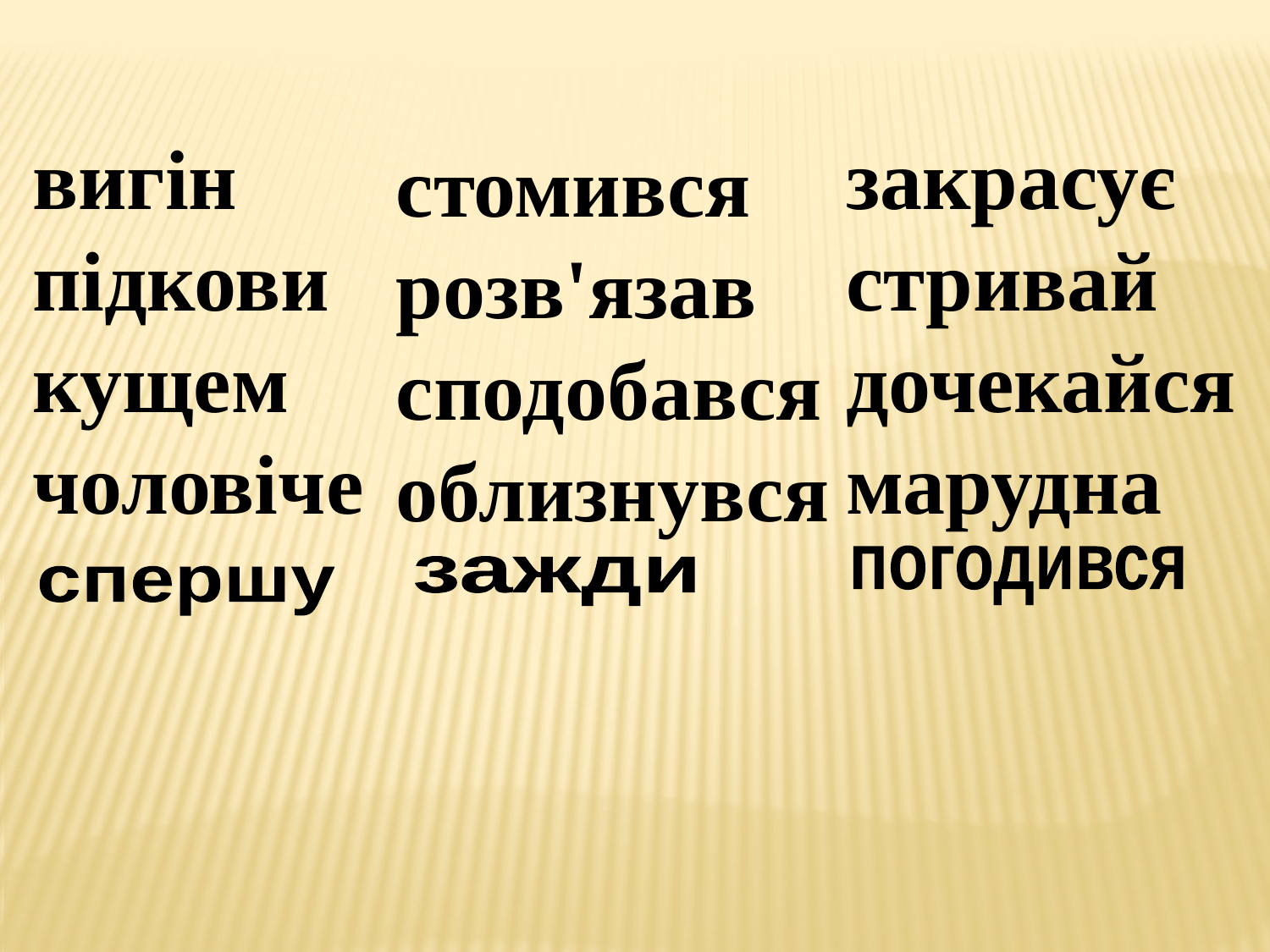

вигін
підкови
кущем
чоловіче

закрасує
стривай
дочекайся
марудна

стомився
розв'язав
сподобався
облизнувся

погодився
зажди
спершу